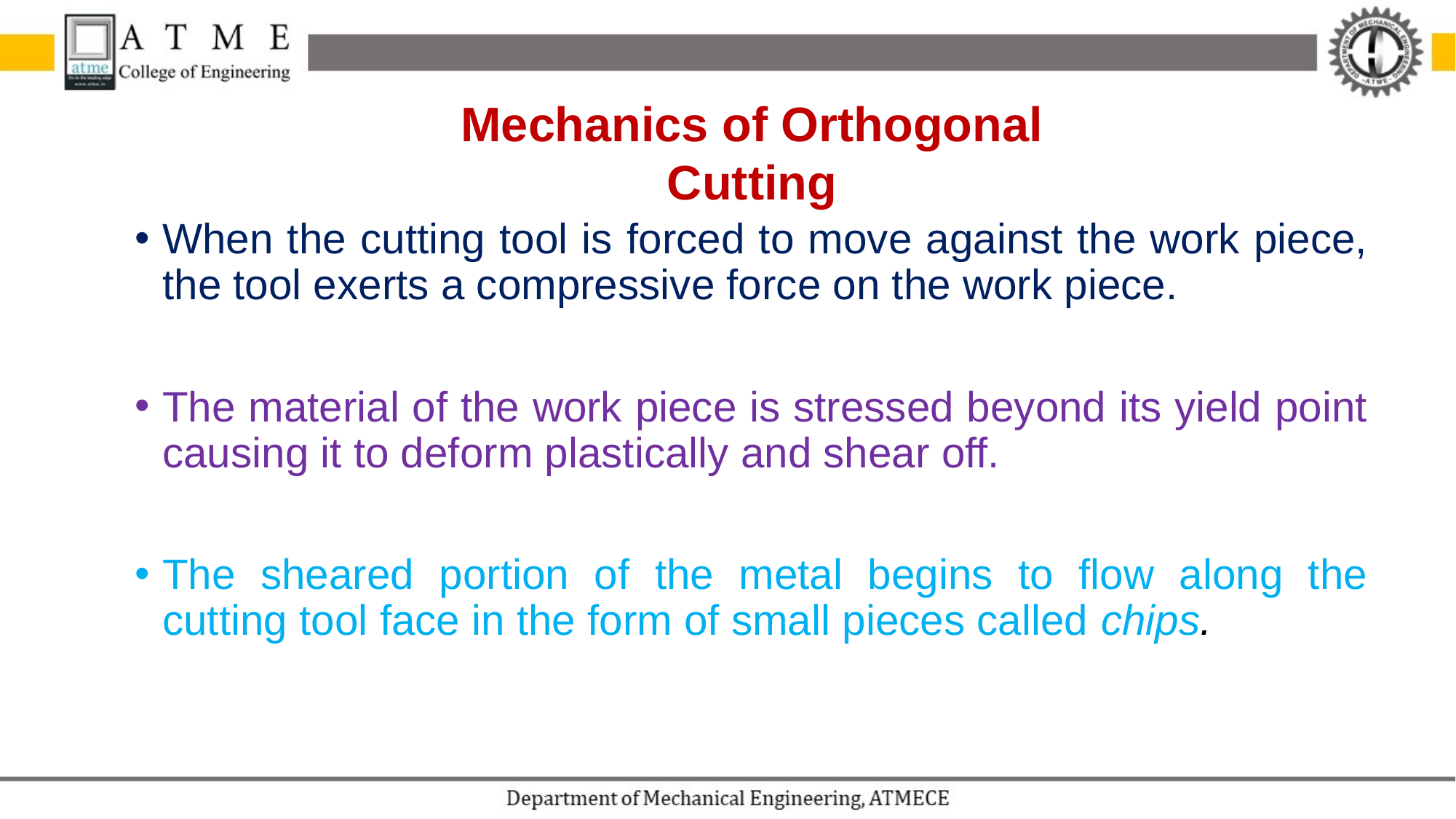

Mechanics of Orthogonal Cutting
When the cutting tool is forced to move against the work piece, the tool exerts a compressive force on the work piece.

The material of the work piece is stressed beyond its yield point causing it to deform plastically and shear off.

The sheared portion of the metal begins to flow along the cutting tool face in the form of small pieces called chips.